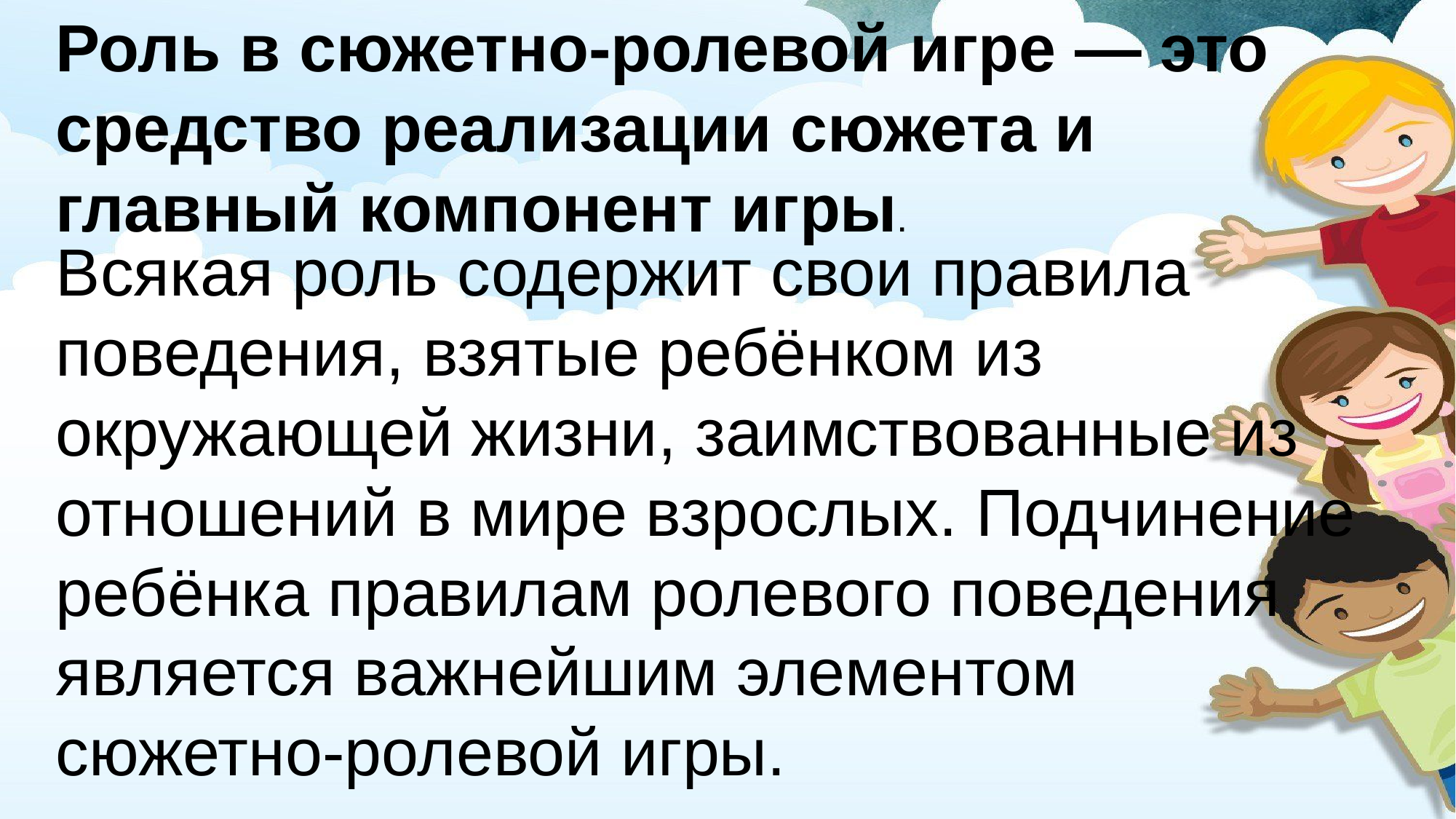

Роль в сюжетно-ролевой игре — это средство реализации сюжета и главный компонент игры.
Всякая роль содержит свои правила поведения, взятые ребёнком из окружающей жизни, заимствованные из отношений в мире взрослых. Подчинение ребёнка правилам ролевого поведения является важнейшим элементом сюжетно-ролевой игры.